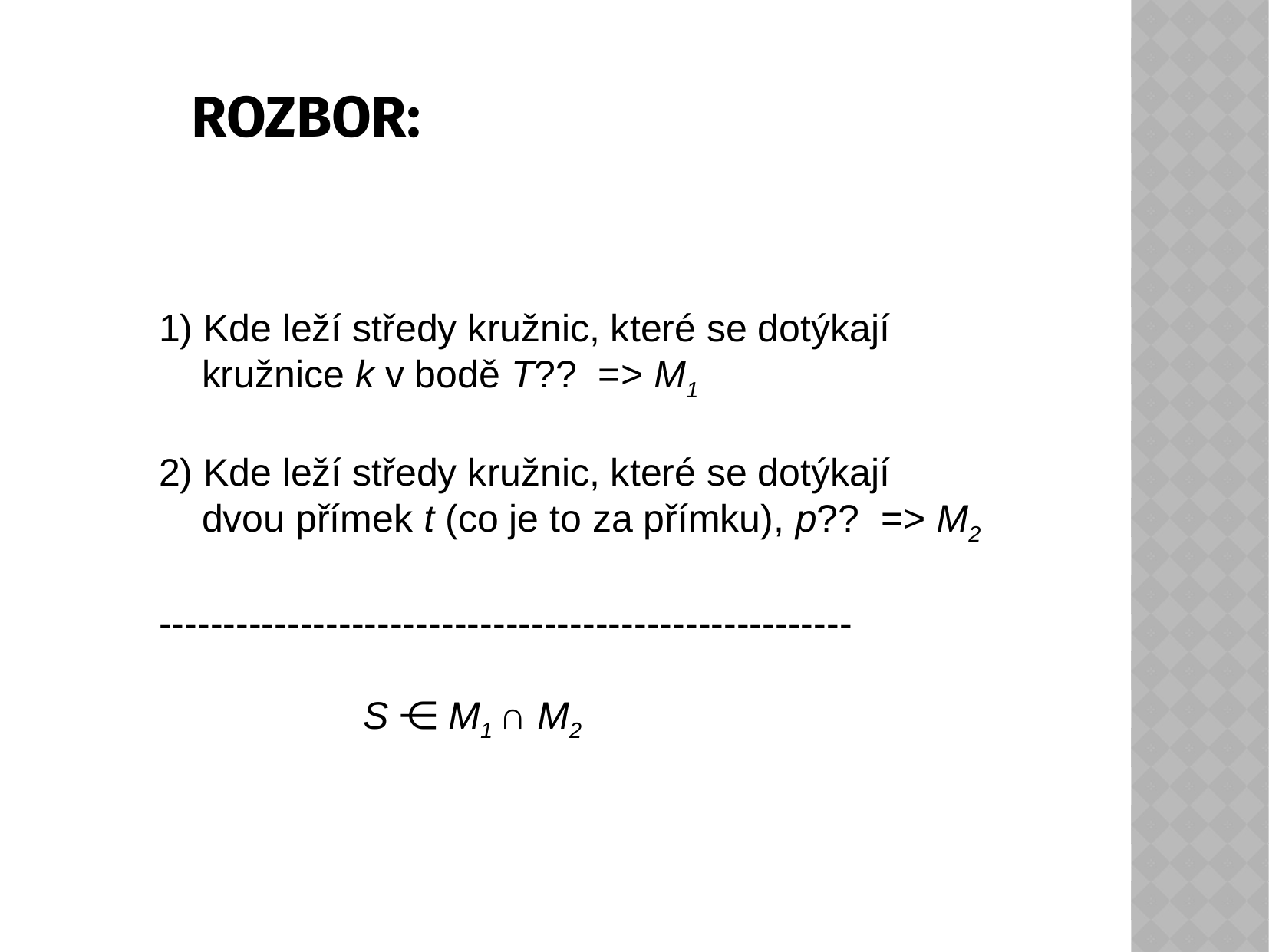

Rozbor:
1) Kde leží středy kružnic, které se dotýkají
    kružnice k v bodě T??  => M1

2) Kde leží středy kružnic, které se dotýkají
    dvou přímek t (co je to za přímku), p??  => M2

------------------------------------------------------

                   S ⋲ M1 ∩ M2